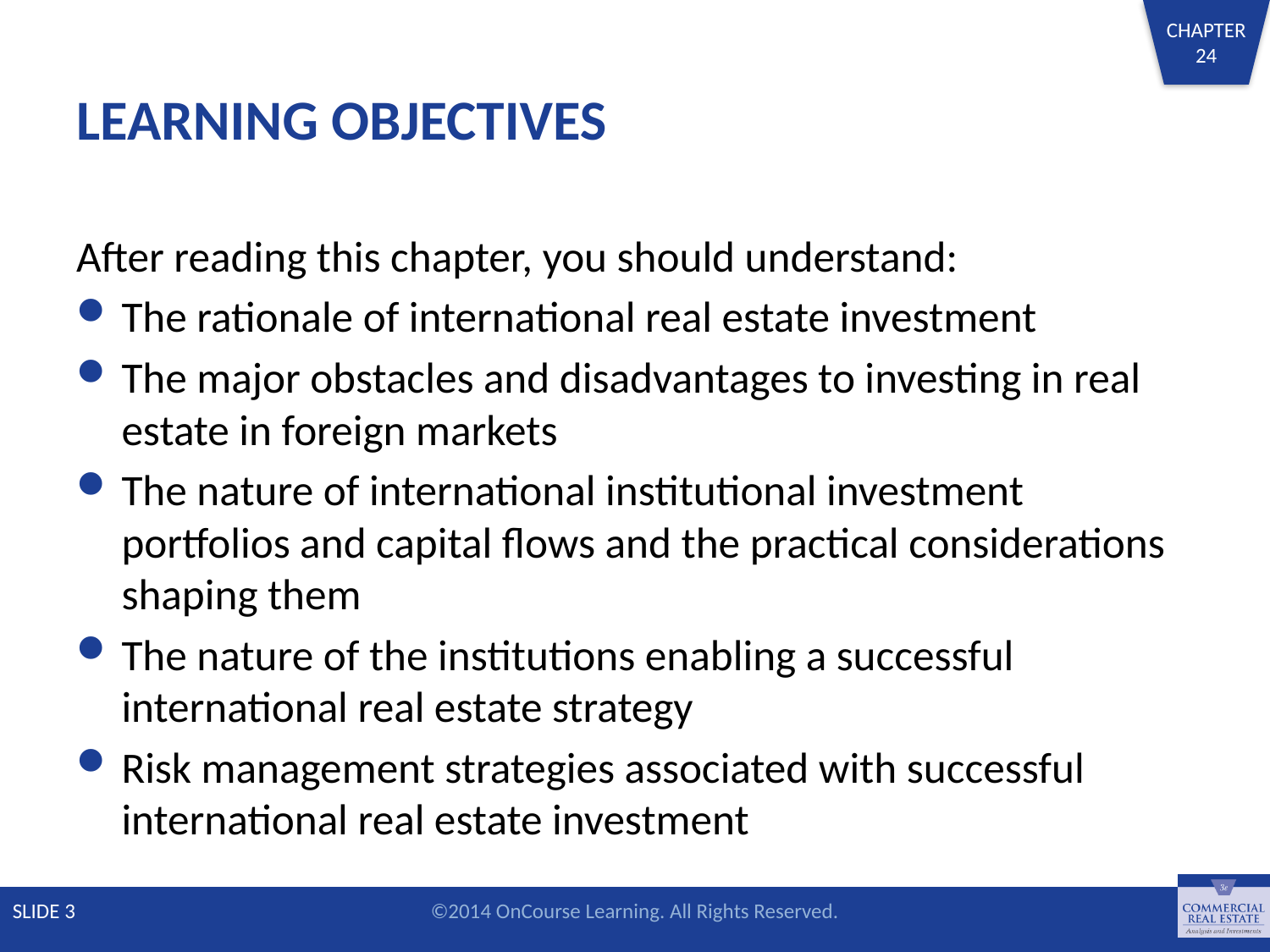

# LEARNING OBJECTIVES
After reading this chapter, you should understand:
The rationale of international real estate investment
The major obstacles and disadvantages to investing in real estate in foreign markets
The nature of international institutional investment portfolios and capital flows and the practical considerations shaping them
The nature of the institutions enabling a successful international real estate strategy
Risk management strategies associated with successful international real estate investment
SLIDE 3